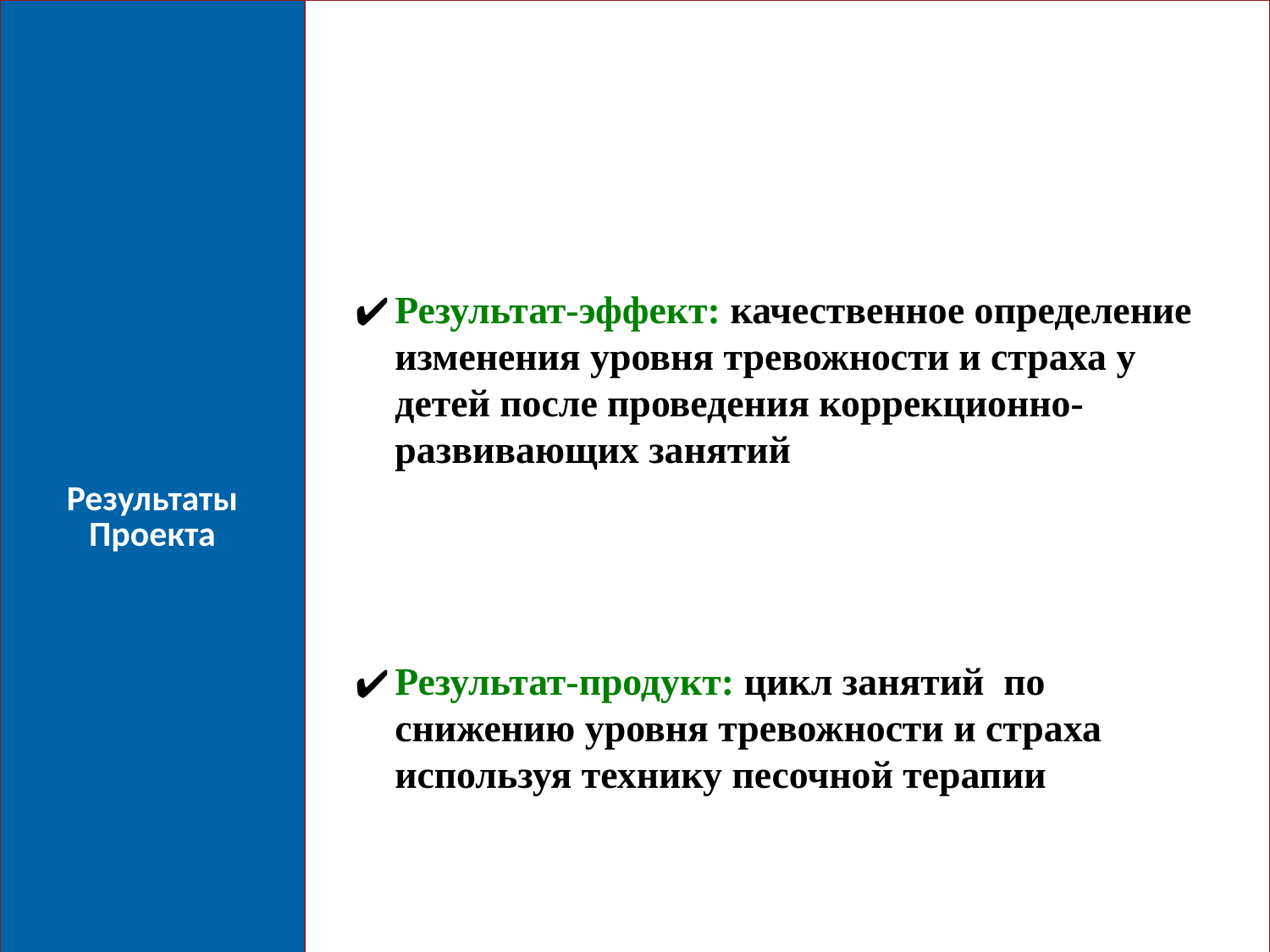

| Результаты Проекта |  |
| --- | --- |

Результат-эффект: качественное определение изменения уровня тревожности и страха у детей после проведения коррекционно-развивающих занятий

Результат-продукт: цикл занятий  по снижению уровня тревожности и страха используя технику песочной терапии
10